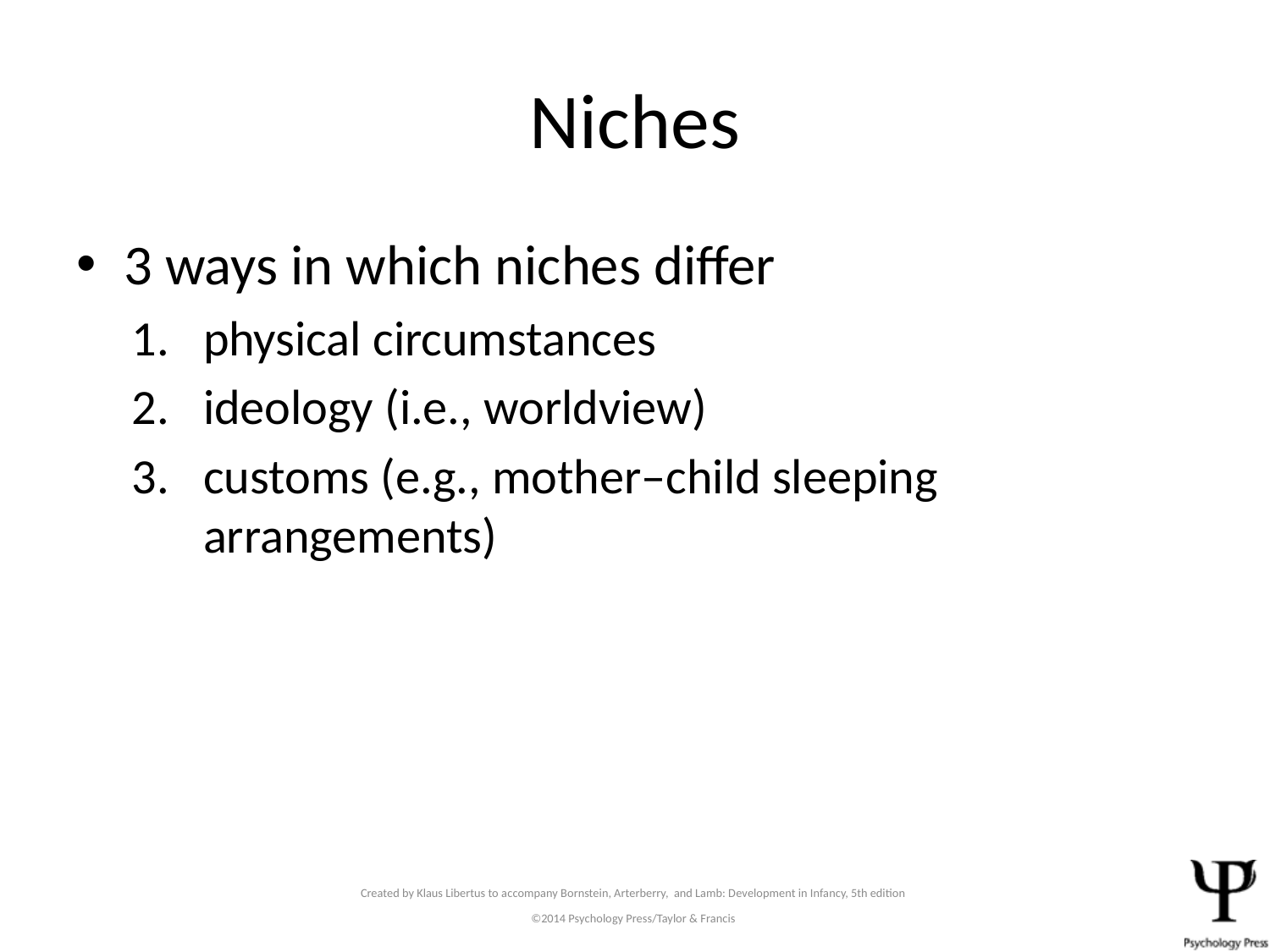

# Niches
3 ways in which niches differ
physical circumstances
ideology (i.e., worldview)
customs (e.g., mother–child sleeping arrangements)
Created by Klaus Libertus to accompany Bornstein, Arterberry,  and Lamb: Development in Infancy, 5th edition
©2014 Psychology Press/Taylor & Francis